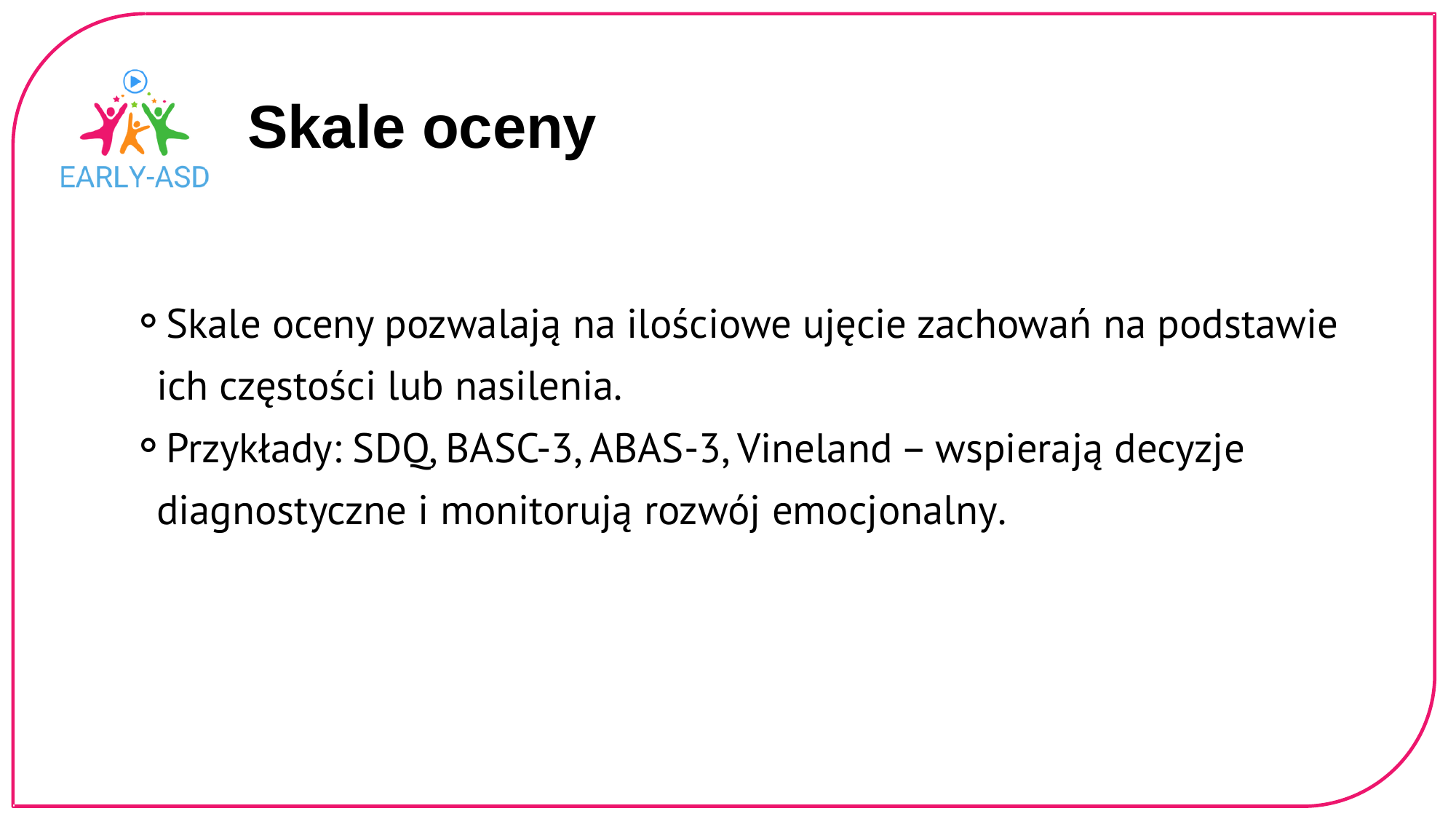

Skale oceny

Skale oceny pozwalają na ilościowe ujęcie zachowań na podstawie ich częstości lub nasilenia.
Przykłady: SDQ, BASC-3, ABAS-3, Vineland – wspierają decyzje diagnostyczne i monitorują rozwój emocjonalny.